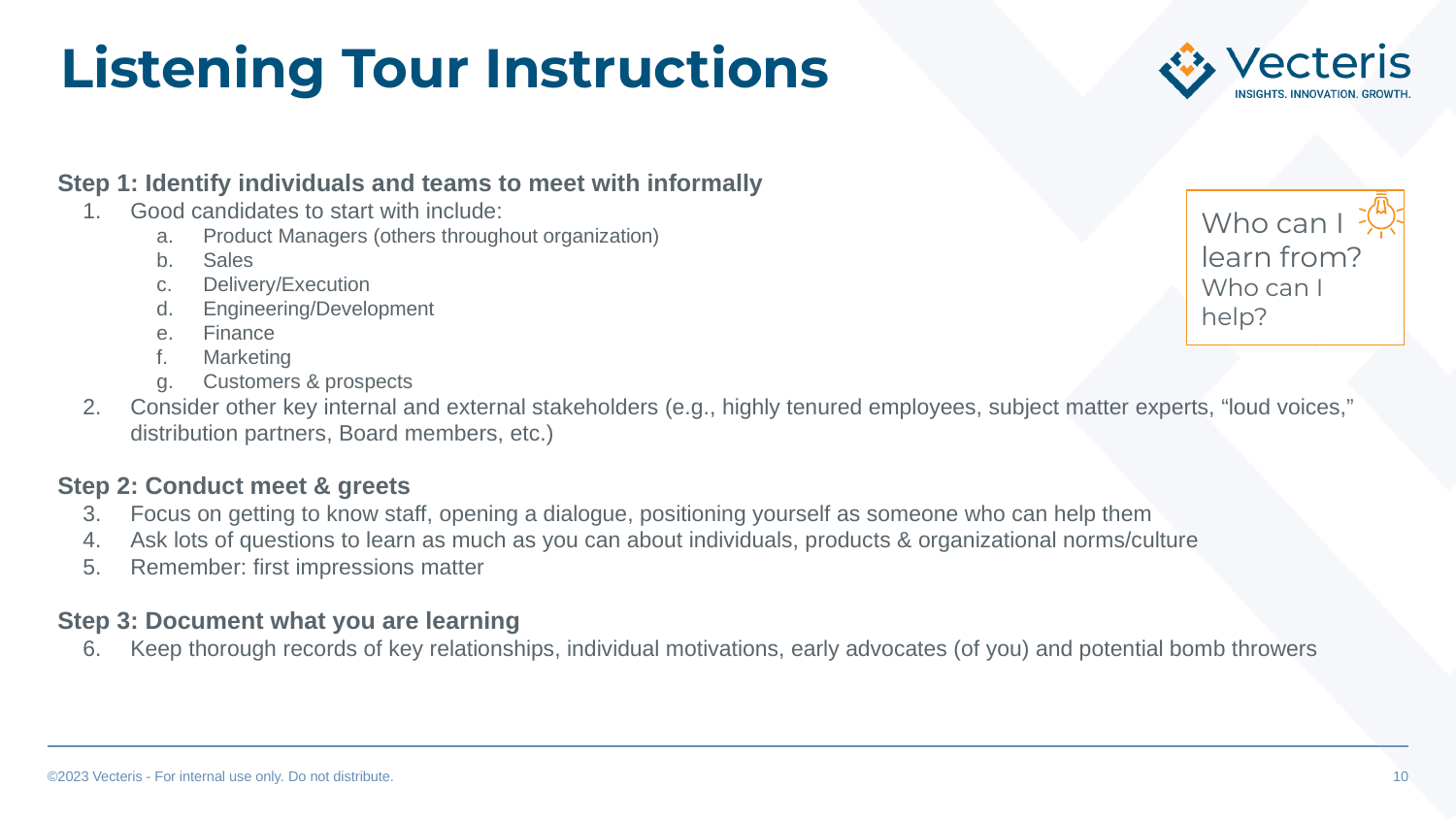

# Listening Tour Instructions
Step 1: Identify individuals and teams to meet with informally
Good candidates to start with include:
Product Managers (others throughout organization)
Sales
Delivery/Execution
Engineering/Development
Finance
Marketing
Customers & prospects
Consider other key internal and external stakeholders (e.g., highly tenured employees, subject matter experts, “loud voices,” distribution partners, Board members, etc.)

Step 2: Conduct meet & greets
Focus on getting to know staff, opening a dialogue, positioning yourself as someone who can help them
Ask lots of questions to learn as much as you can about individuals, products & organizational norms/culture
Remember: first impressions matter

Step 3: Document what you are learning
Keep thorough records of key relationships, individual motivations, early advocates (of you) and potential bomb throwers

Who can I learn from?  Who can I help?